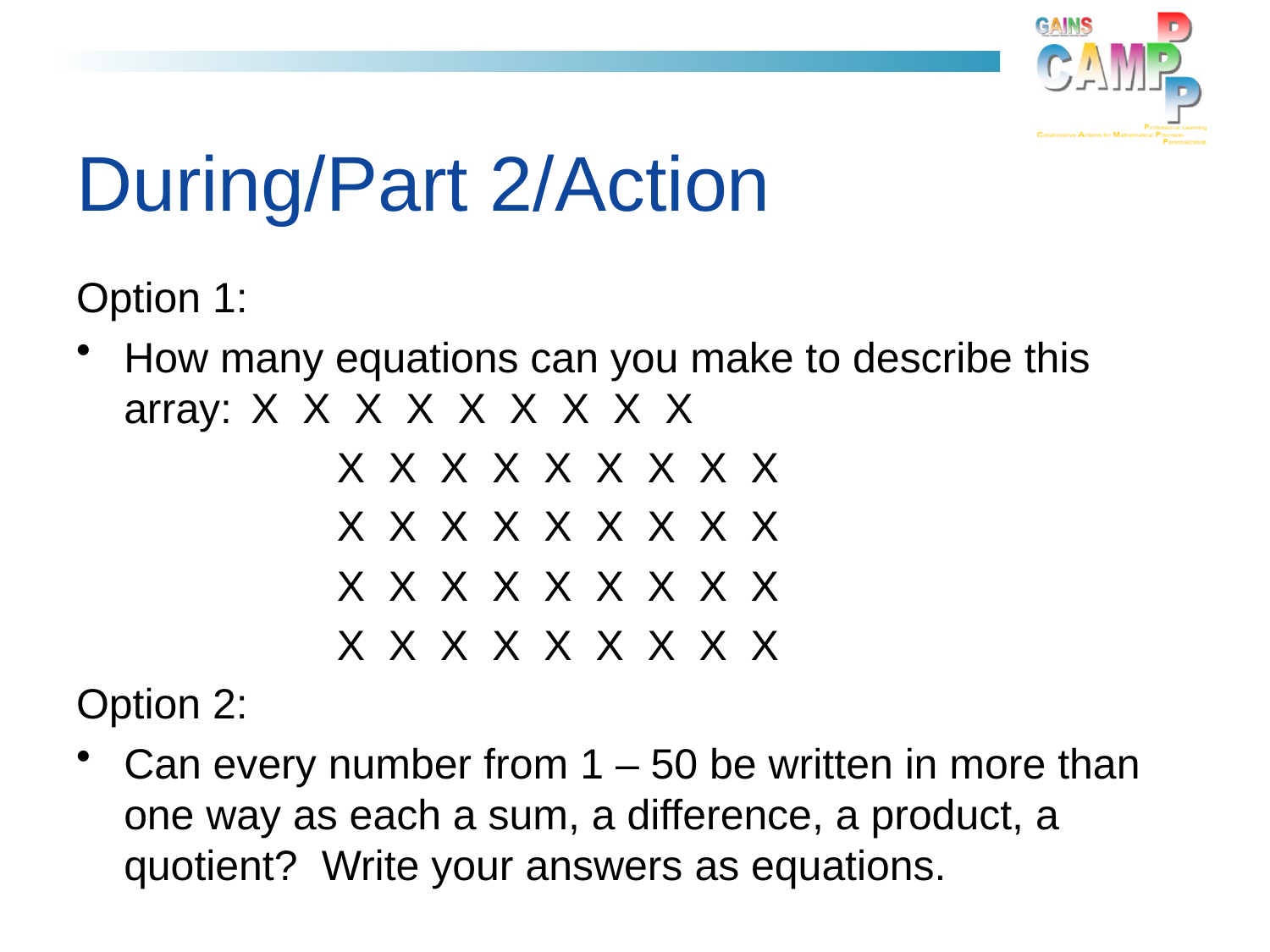

# During/Part 2/Action
Option 1:
How many equations can you make to describe this array:	X  X  X  X  X  X  X  X  X
                      X  X  X  X  X  X  X  X  X
                      X  X  X  X  X  X  X  X  X
                      X  X  X  X  X  X  X  X  X
                      X  X  X  X  X  X  X  X  X
Option 2:
Can every number from 1 – 50 be written in more than one way as each a sum, a difference, a product, a quotient?  Write your answers as equations.